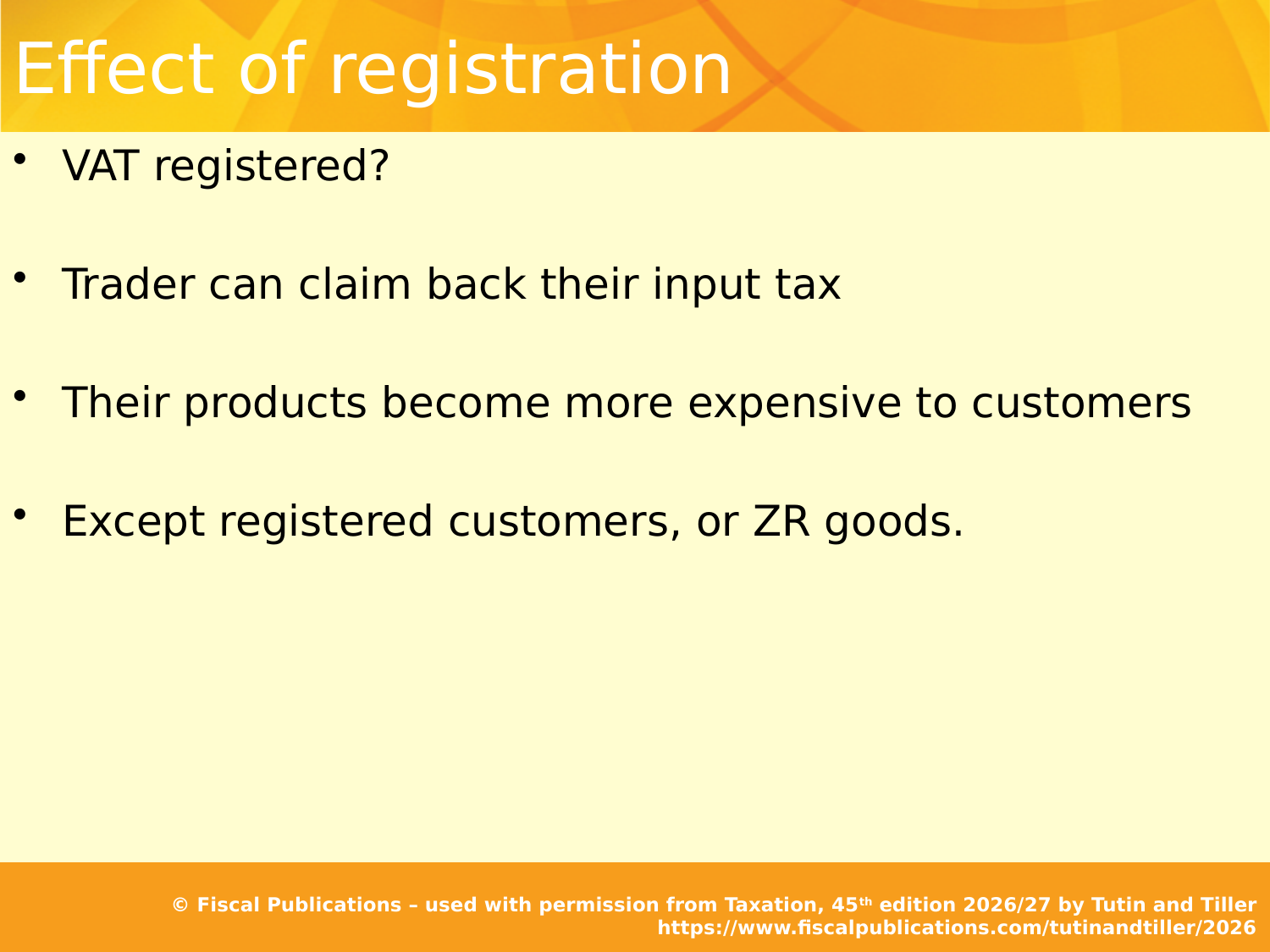

# Effect of registration
VAT registered?

Trader can claim back their input tax

Their products become more expensive to customers

Except registered customers, or ZR goods.